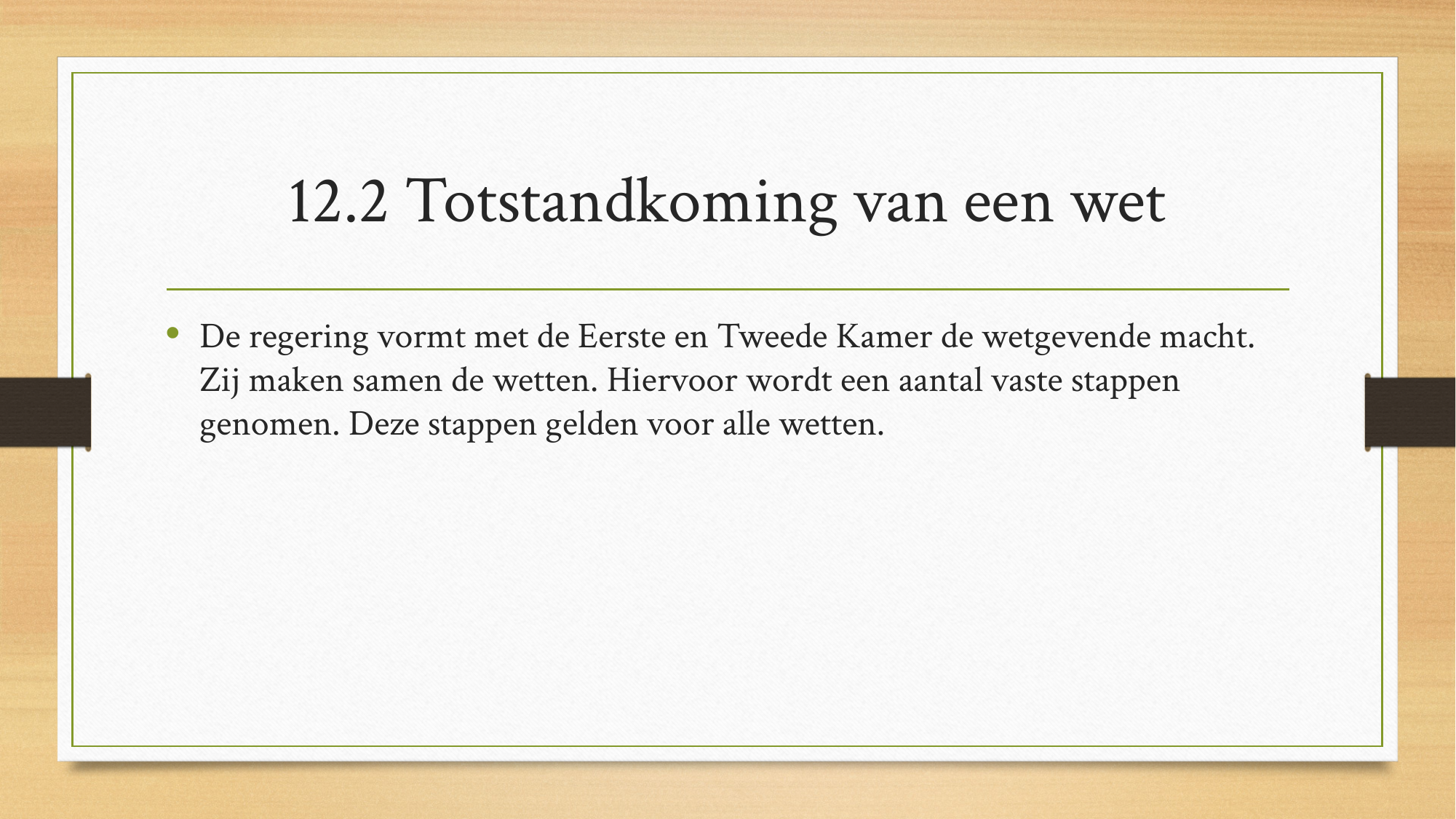

# 12.2 Totstandkoming van een wet
De regering vormt met de Eerste en Tweede Kamer de wetgevende macht. Zij maken samen de wetten. Hiervoor wordt een aantal vaste stappen genomen. Deze stappen gelden voor alle wetten.